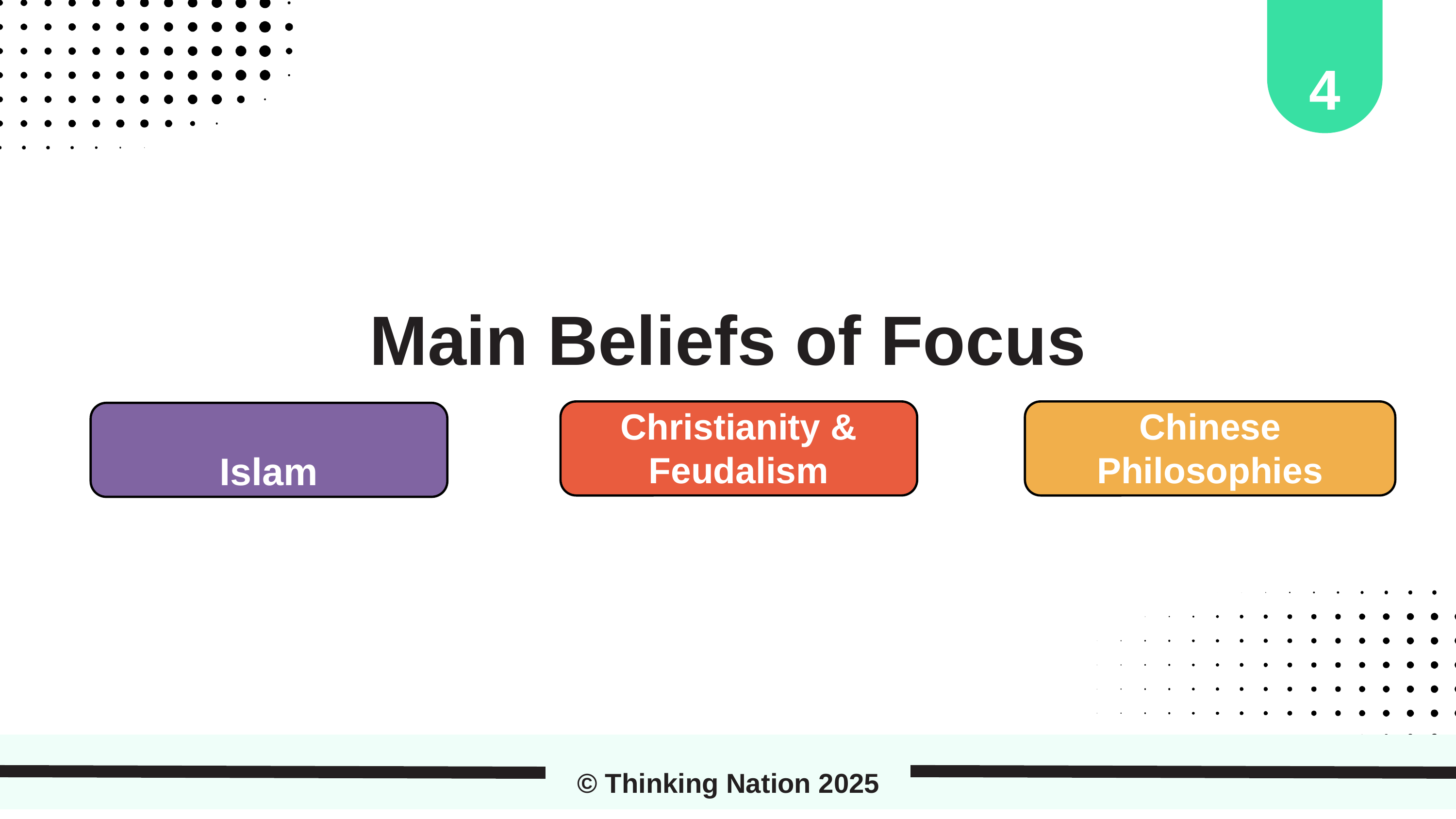

4
Main Beliefs of Focus

Christianity & Feudalism

Islam
Chinese Philosophies

© Thinking Nation 2025